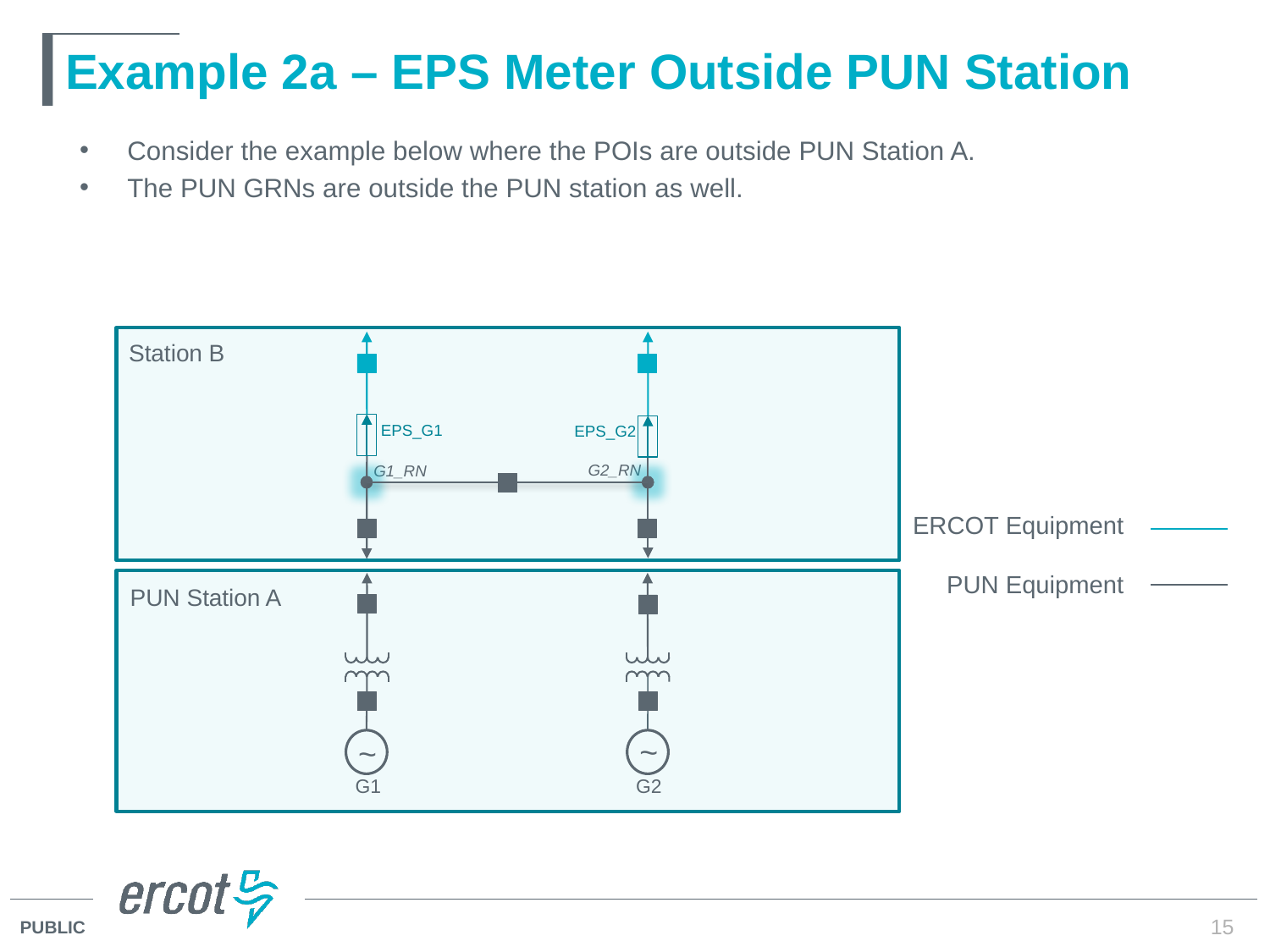

# Example 2a – EPS Meter Outside PUN Station
Consider the example below where the POIs are outside PUN Station A.
The PUN GRNs are outside the PUN station as well.

Station B

EPS_G1
EPS_G2

G2_RN
G1_RN

ERCOT Equipment

PUN Equipment

PUN Station A

~
~

G2
G1
15